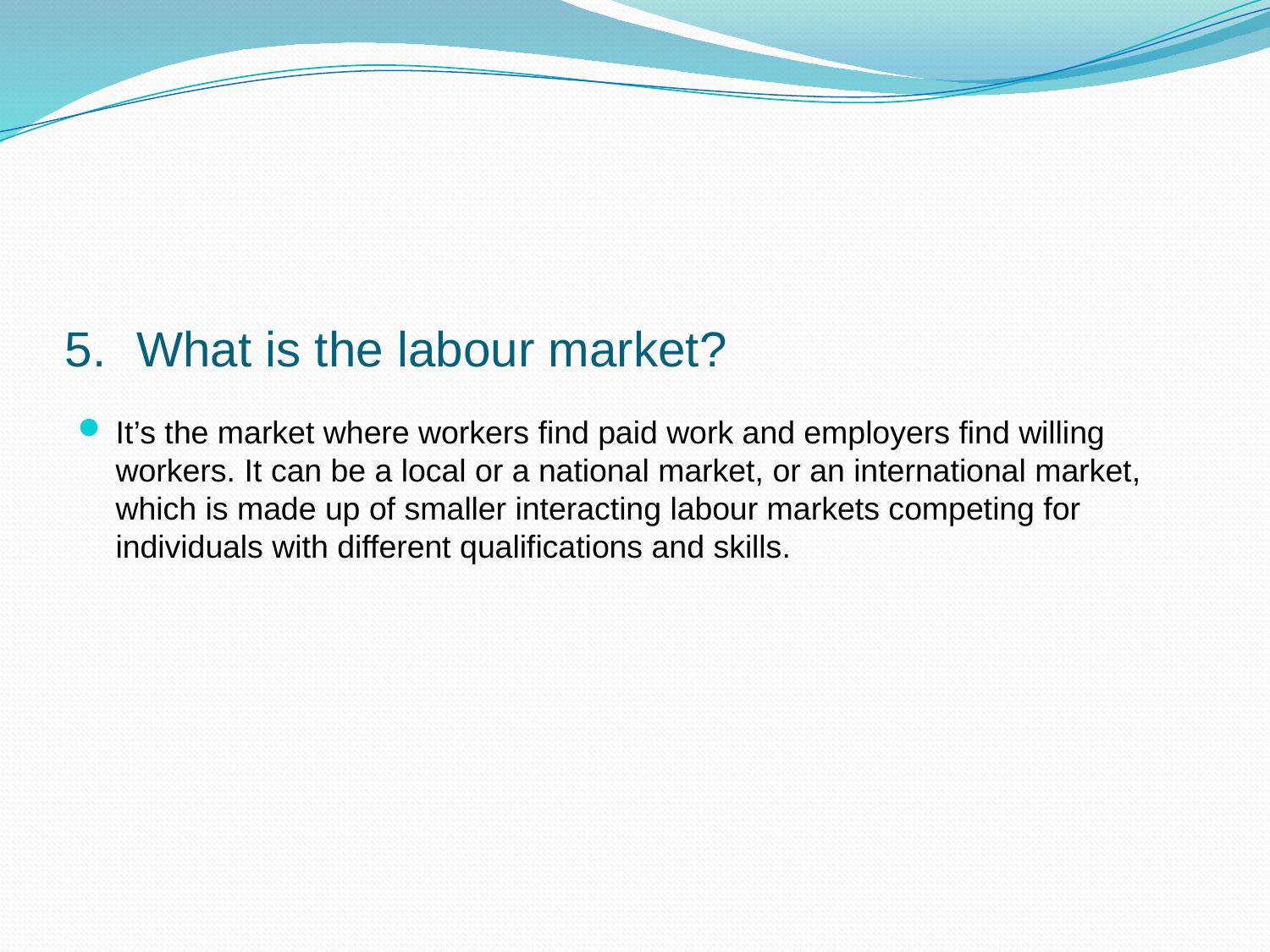

# What is the labour market?
It’s the market where workers find paid work and employers find willing workers. It can be a local or a national market, or an international market, which is made up of smaller interacting labour markets competing for individuals with different qualifications and skills.